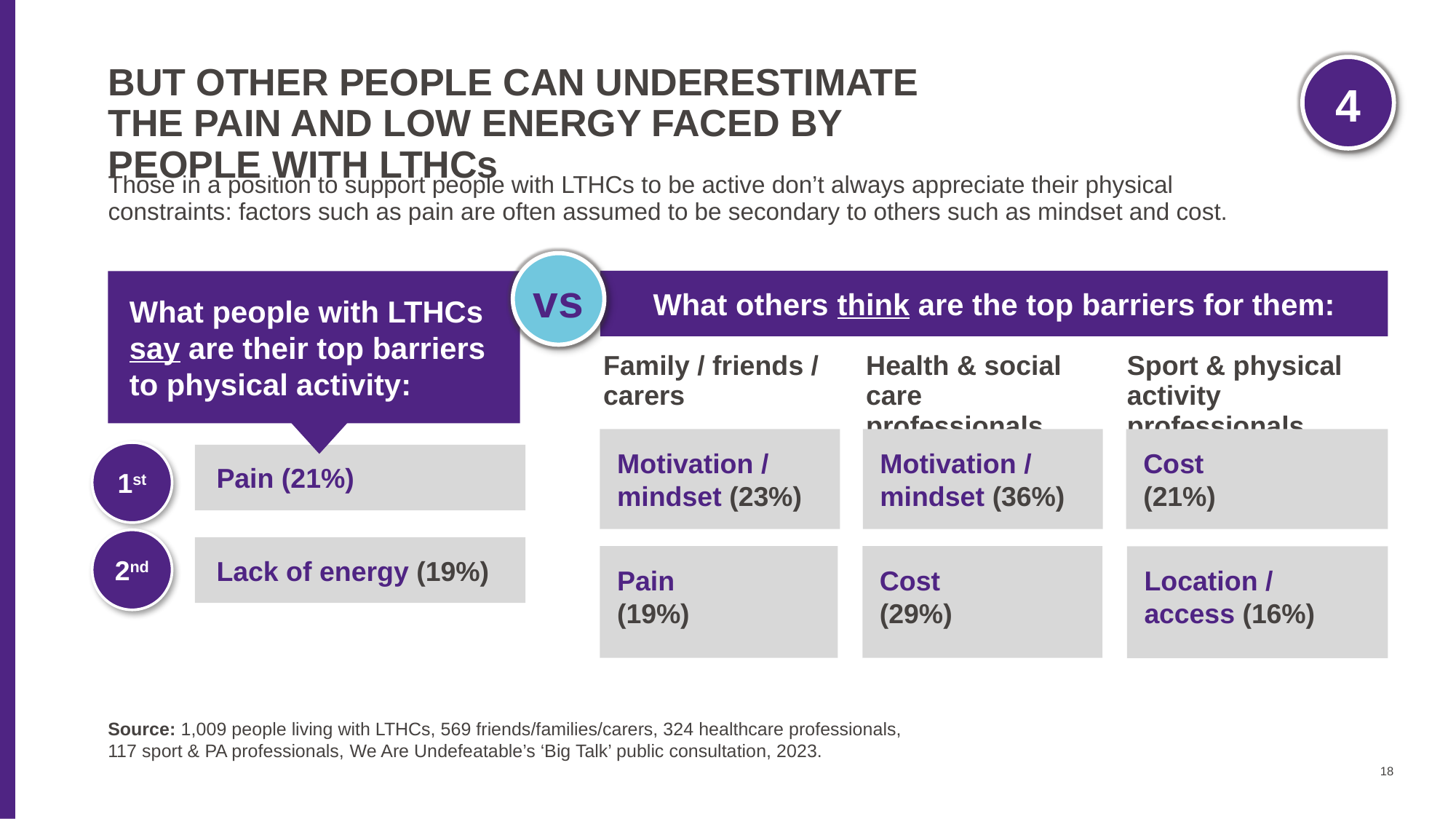

4
BUT OTHER PEOPLE CAN UNDERESTIMATE THE PAIN AND LOW ENERGY FACED BY PEOPLE WITH LTHCs
Those in a position to support people with LTHCs to be active don’t always appreciate their physical
constraints: factors such as pain are often assumed to be secondary to others such as mindset and cost.
vs
What others think are the top barriers for them:
What people with LTHCs
say are their top barriers
to physical activity:
Family / friends / carers
Health & social
care professionals
Sport & physical activity professionals

Motivation /
mindset (23%)
Motivation /
mindset (36%)
Cost
(21%)
1st
Pain (21%)
2nd
Lack of energy (19%)
Cost
(29%)
Pain
(19%)
Location /
access (16%)
Source: 1,009 people living with LTHCs, 569 friends/families/carers, 324 healthcare professionals,
117 sport & PA professionals, We Are Undefeatable’s ‘Big Talk’ public consultation, 2023.